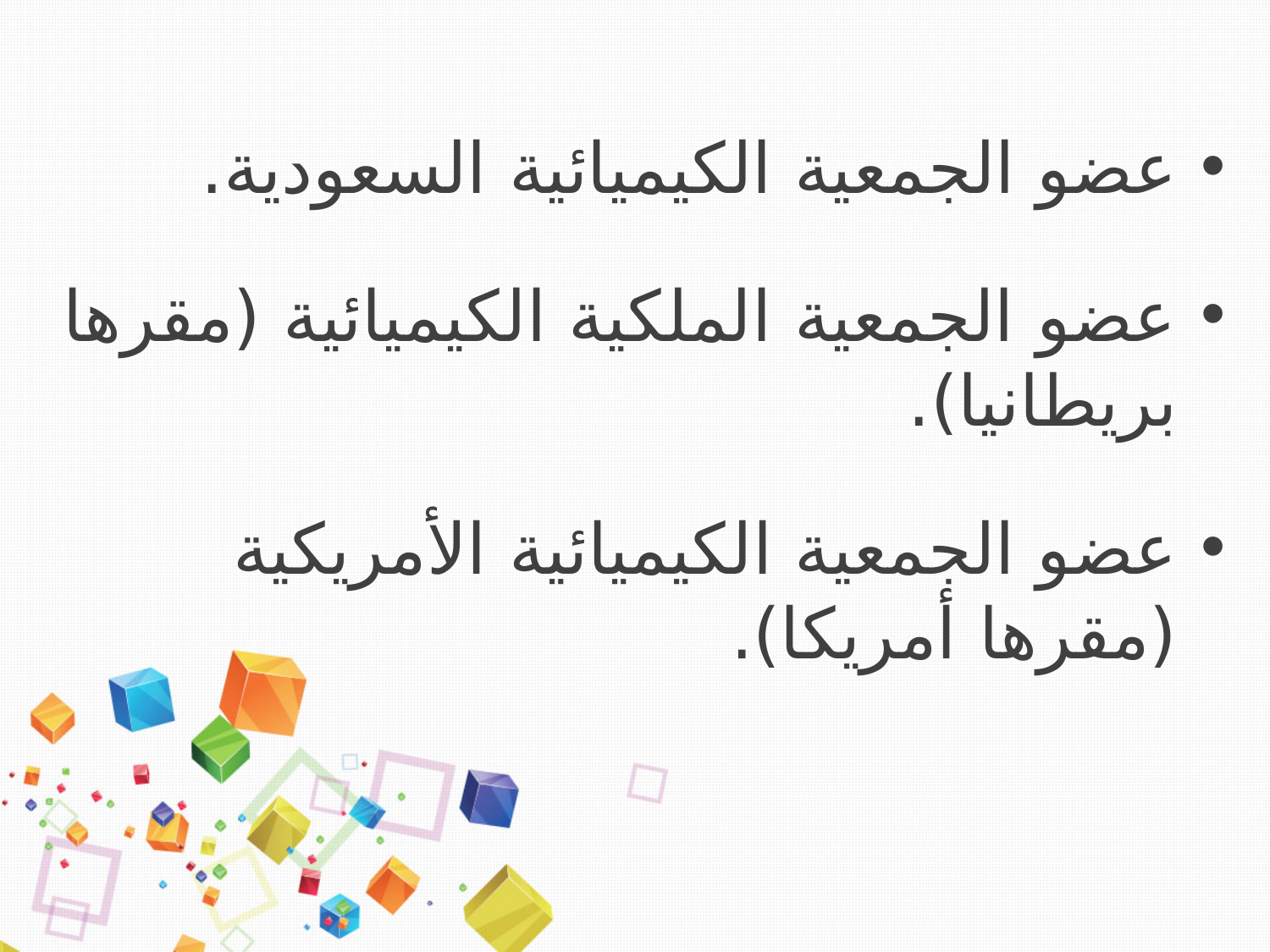

عضو الجمعية الكيميائية السعودية.

عضو الجمعية الملكية الكيميائية (مقرها بريطانيا).

عضو الجمعية الكيميائية الأمريكية (مقرها أمريكا).